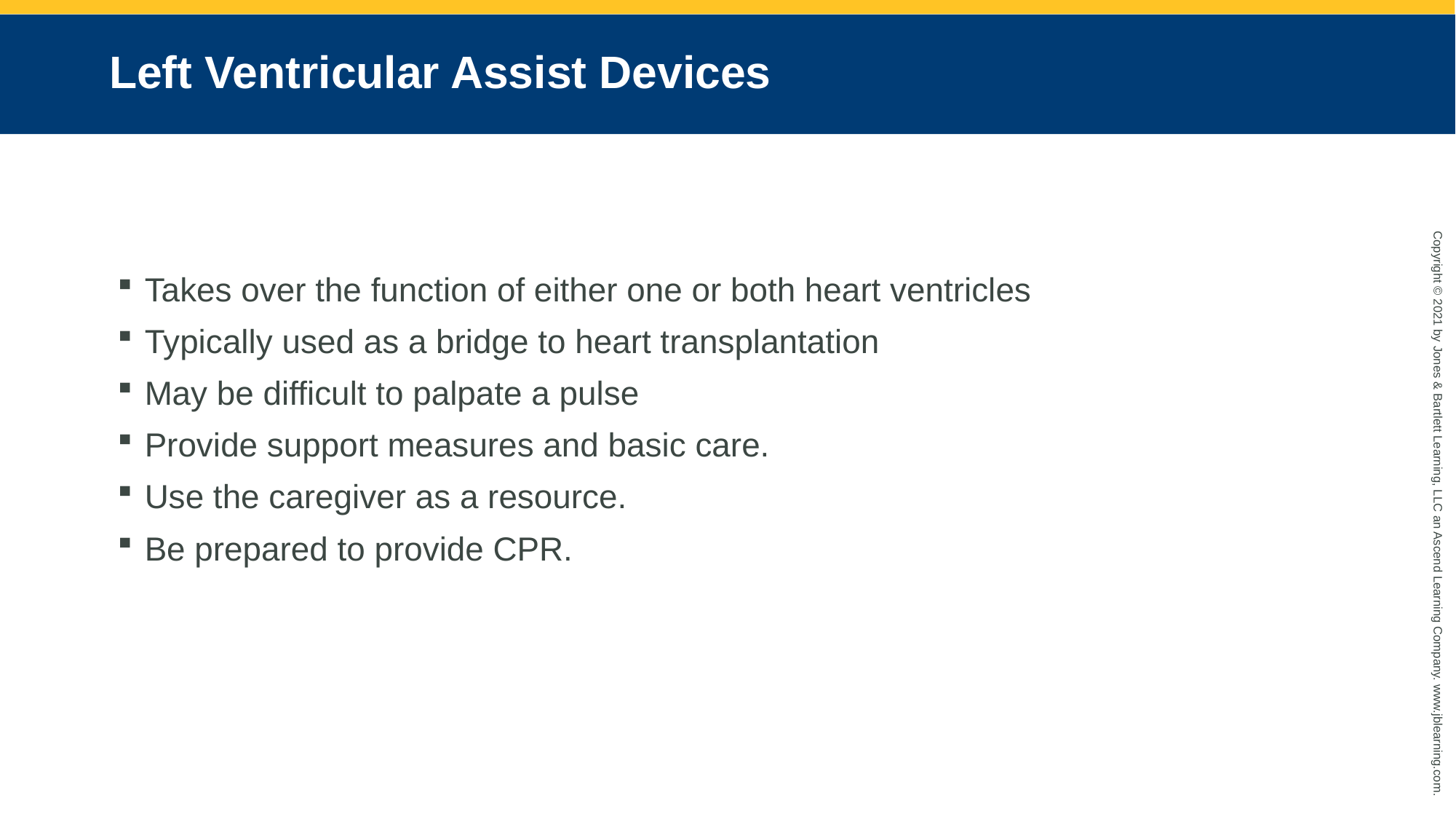

# Left Ventricular Assist Devices
Takes over the function of either one or both heart ventricles
Typically used as a bridge to heart transplantation
May be difficult to palpate a pulse
Provide support measures and basic care.
Use the caregiver as a resource.
Be prepared to provide CPR.